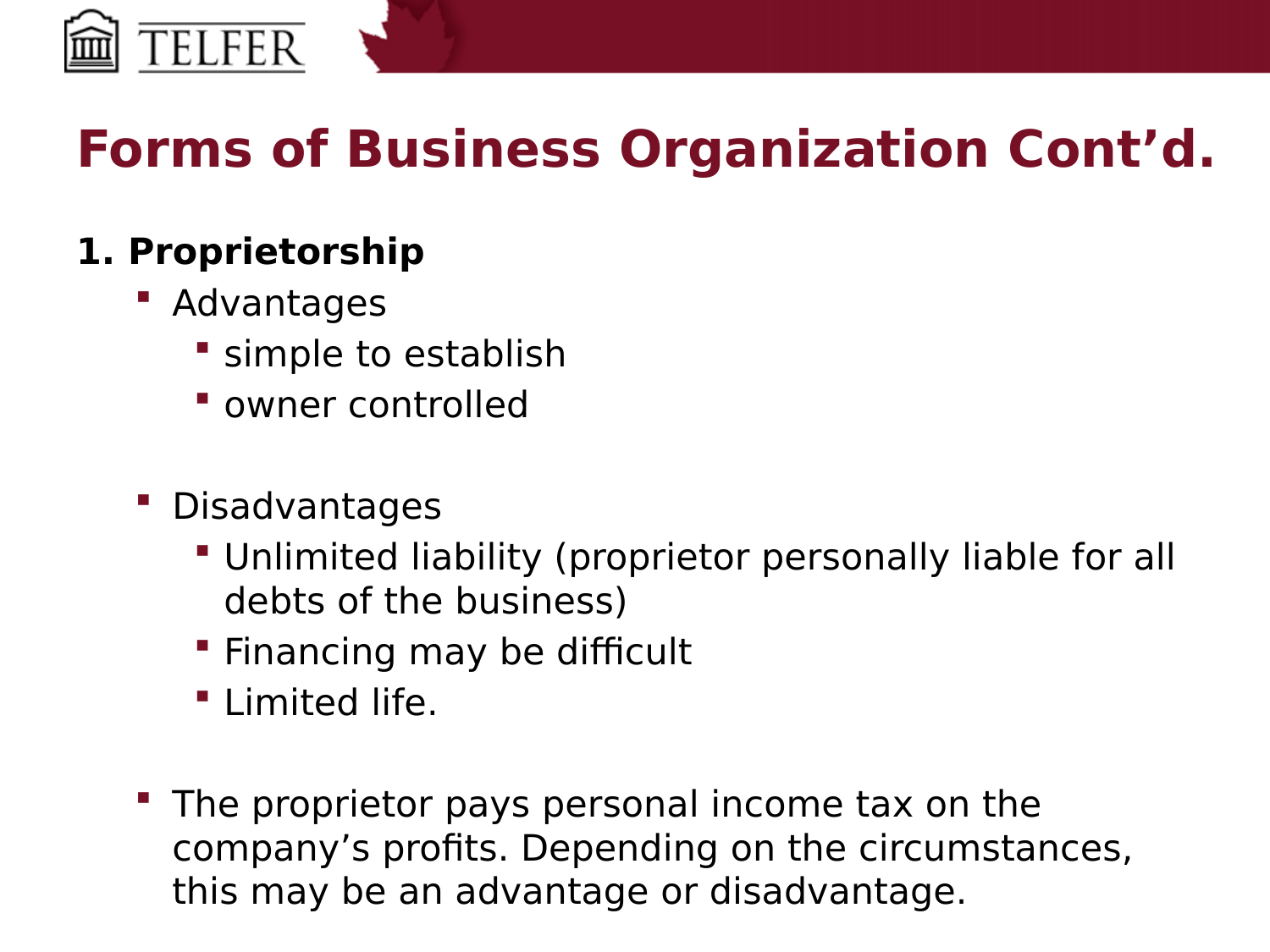

# Forms of Business Organization Cont’d.
1. Proprietorship
Advantages
simple to establish
owner controlled

Disadvantages
Unlimited liability (proprietor personally liable for all debts of the business)
Financing may be difficult
Limited life.

The proprietor pays personal income tax on the company’s profits. Depending on the circumstances, this may be an advantage or disadvantage.